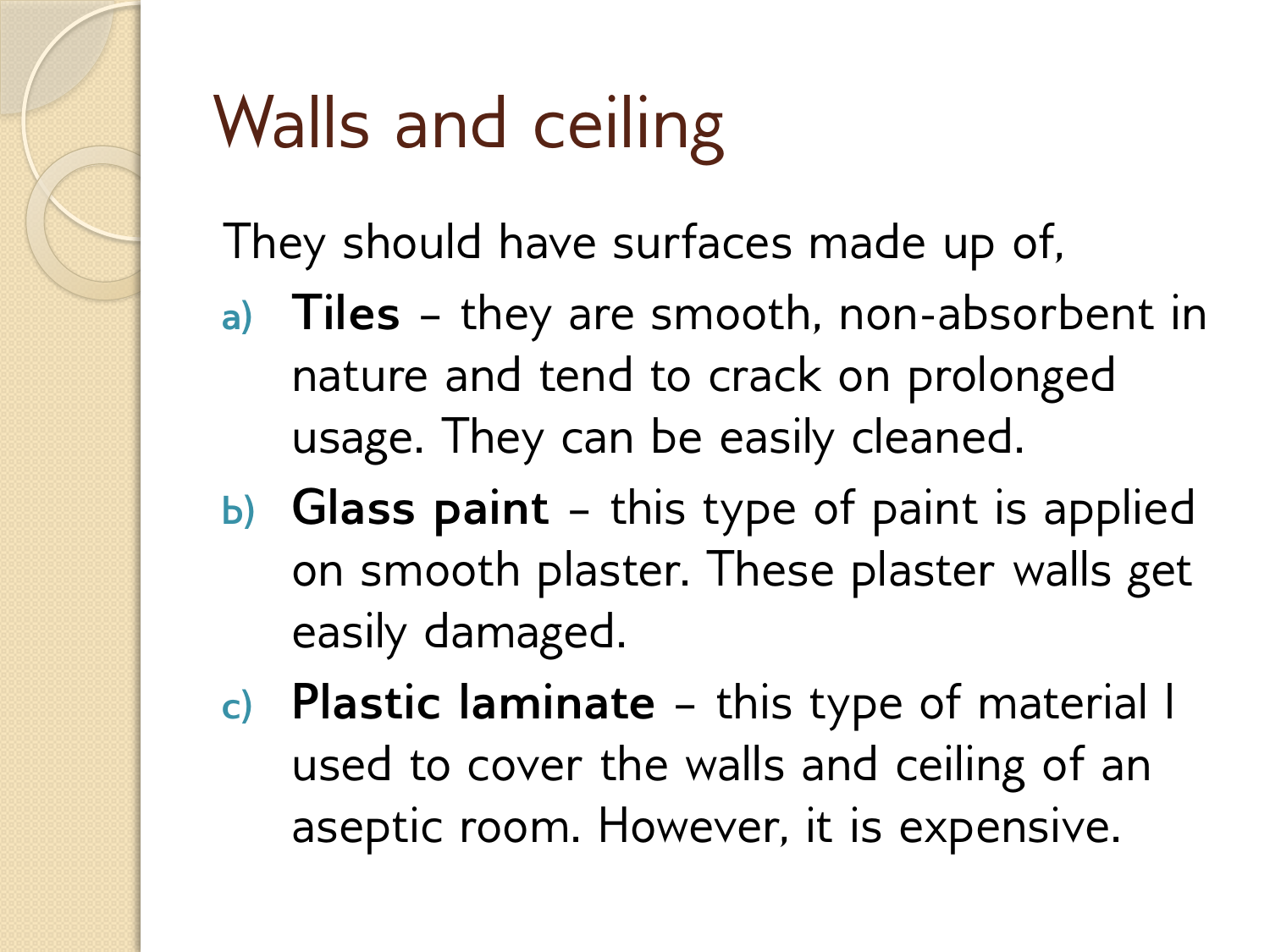

# Walls and ceiling
They should have surfaces made up of,
Tiles – they are smooth, non-absorbent in nature and tend to crack on prolonged usage. They can be easily cleaned.
Glass paint – this type of paint is applied on smooth plaster. These plaster walls get easily damaged.
Plastic laminate – this type of material I used to cover the walls and ceiling of an aseptic room. However, it is expensive.